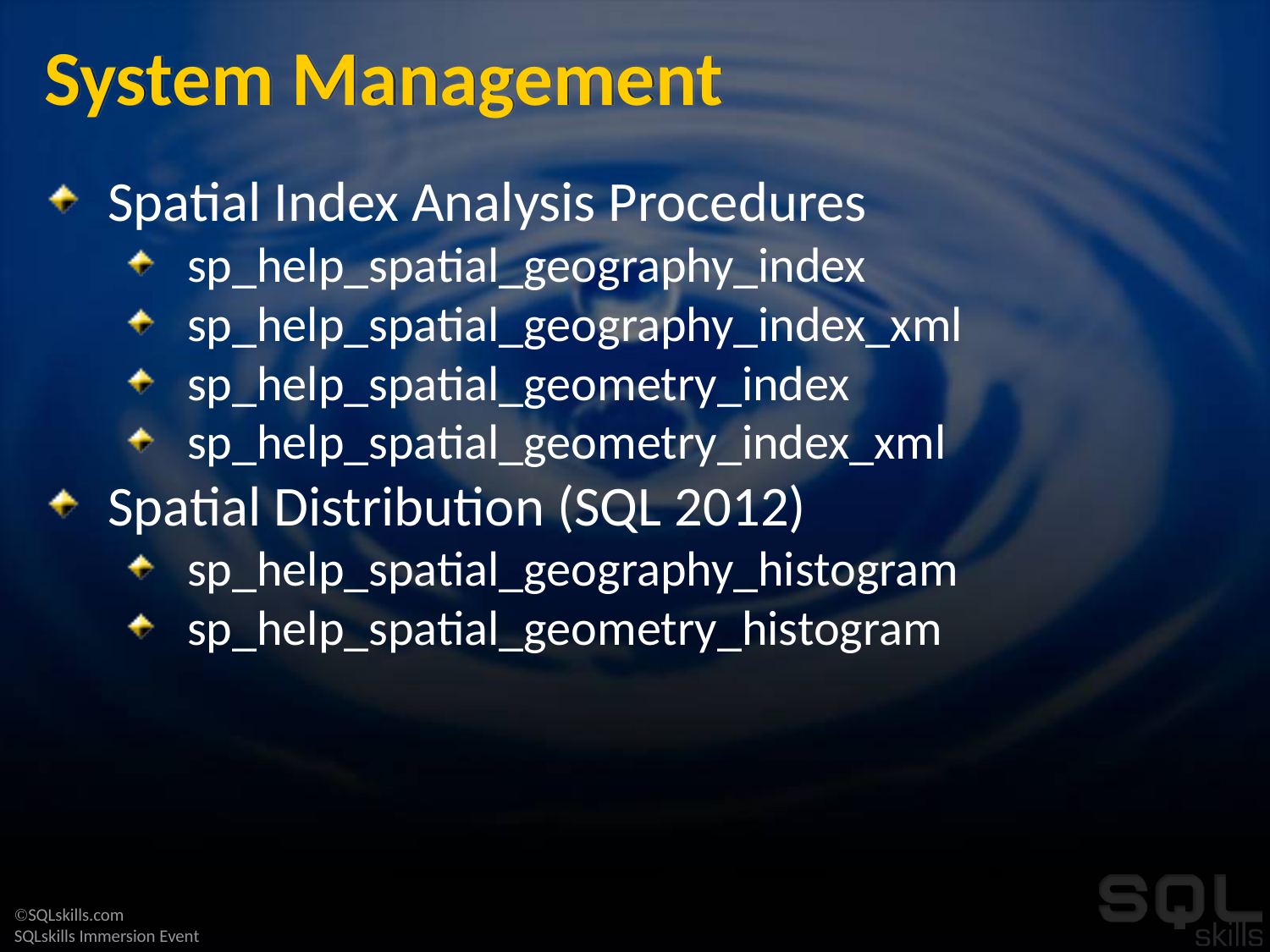

# System Management
Spatial Index Analysis Procedures
sp_help_spatial_geography_index
sp_help_spatial_geography_index_xml
sp_help_spatial_geometry_index
sp_help_spatial_geometry_index_xml
Spatial Distribution (SQL 2012)
sp_help_spatial_geography_histogram
sp_help_spatial_geometry_histogram